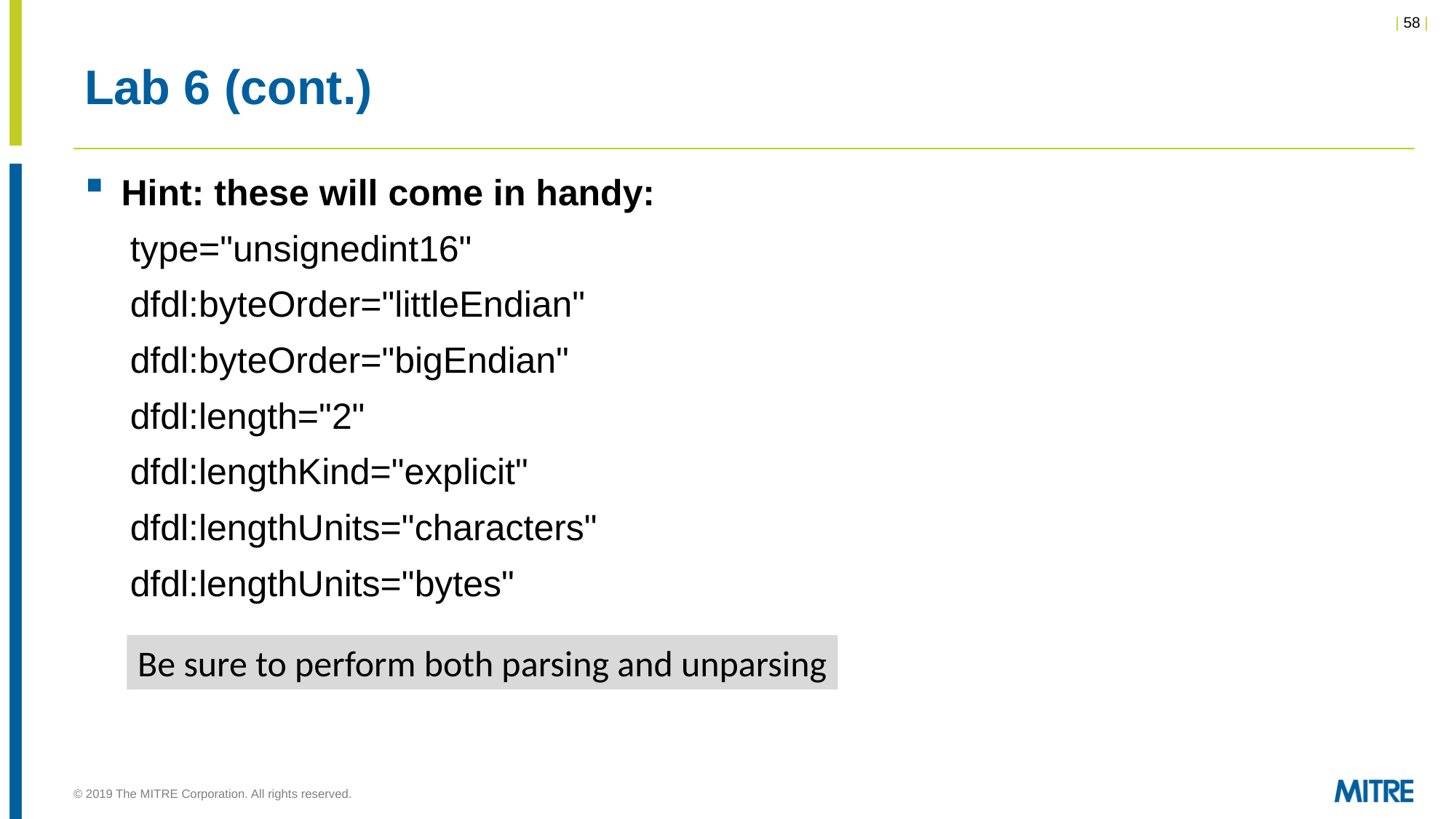

# Lab 6 (cont.)
Hint: these will come in handy:
type="unsignedint16"
dfdl:byteOrder="littleEndian"
dfdl:byteOrder="bigEndian"
dfdl:length="2"
dfdl:lengthKind="explicit"
dfdl:lengthUnits="characters"
dfdl:lengthUnits="bytes"

Be sure to perform both parsing and unparsing
© 2019 The MITRE Corporation. All rights reserved.